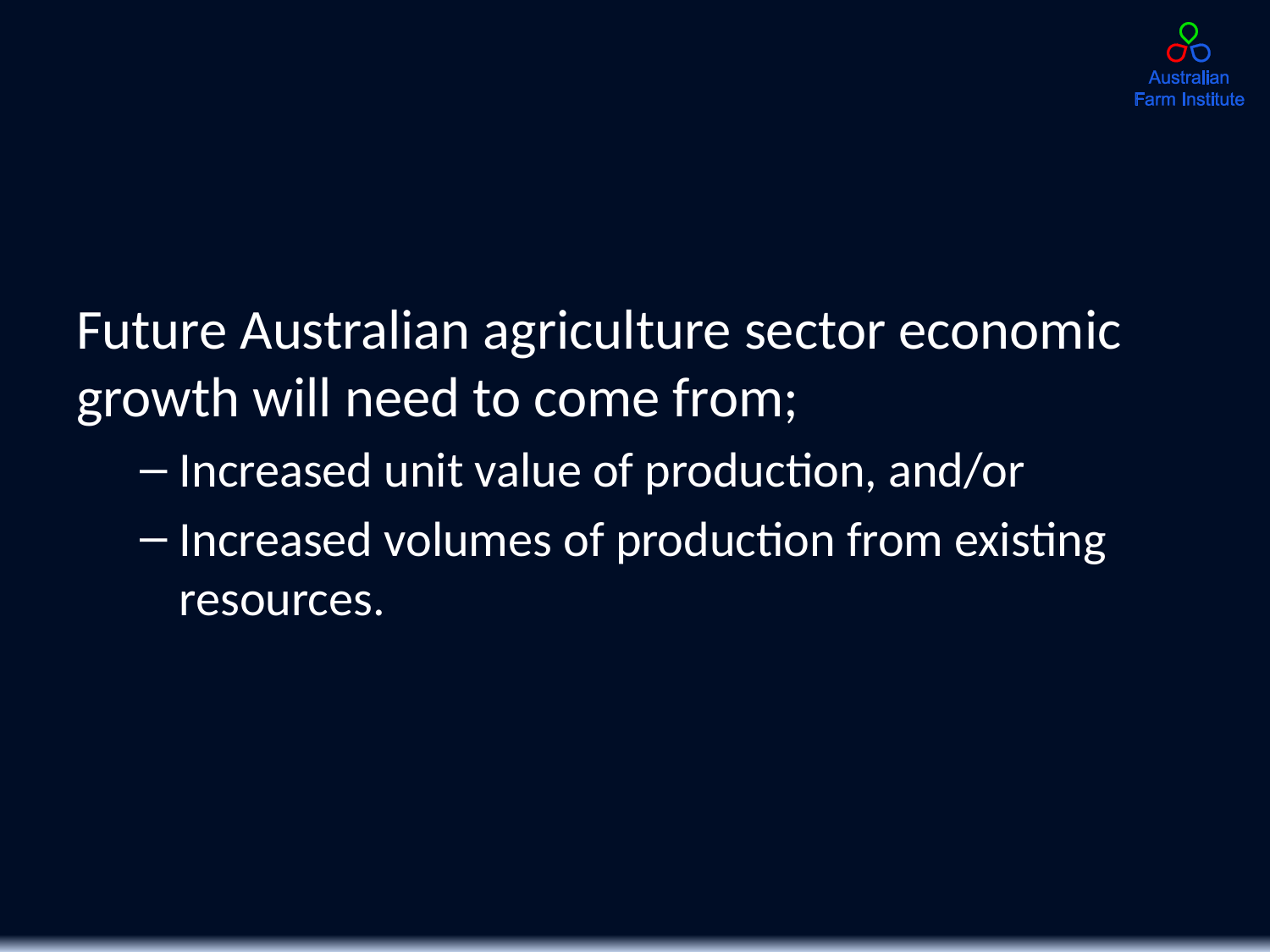

Future Australian agriculture sector economic growth will need to come from;
Increased unit value of production, and/or
Increased volumes of production from existing resources.